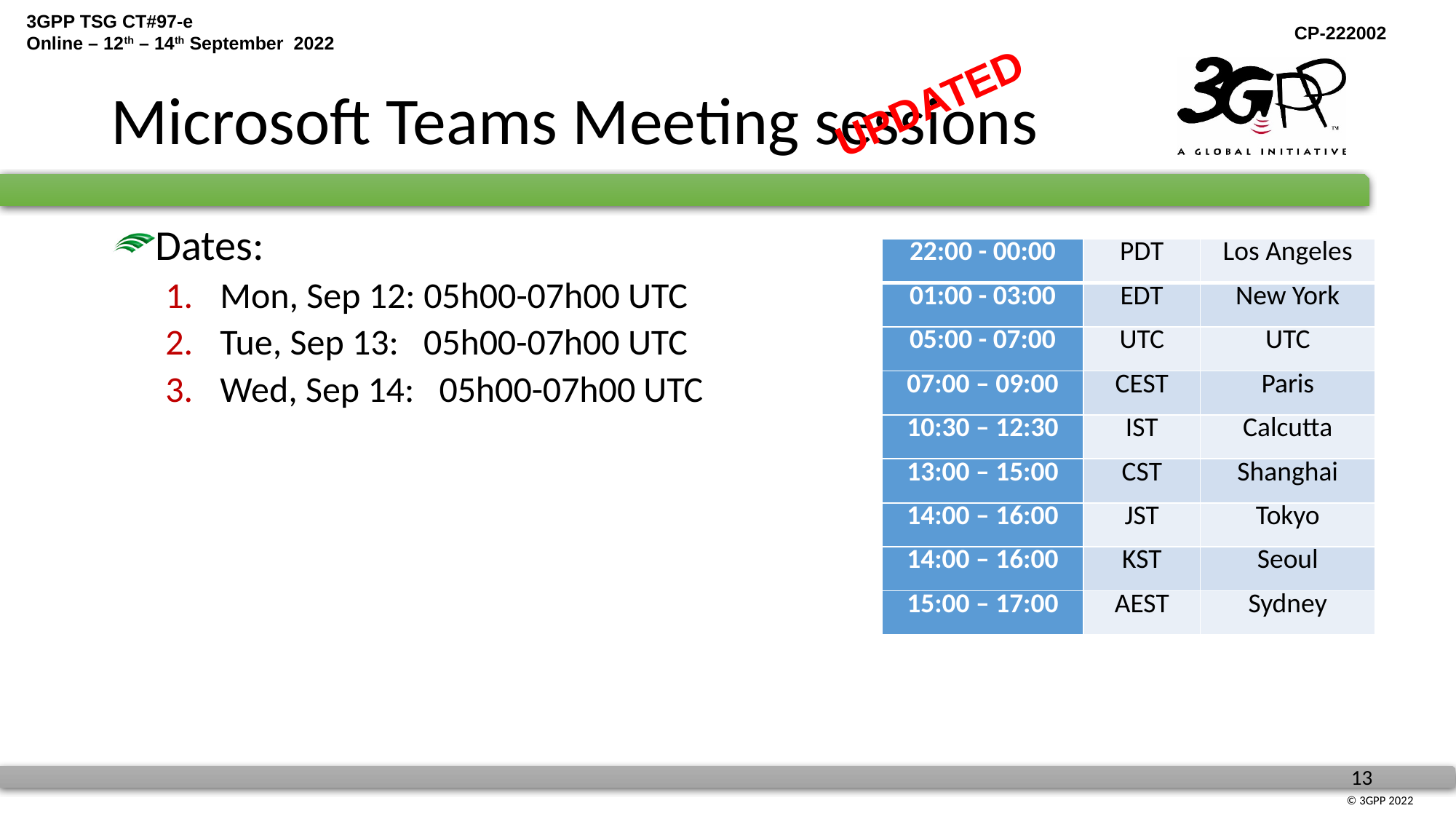

# Microsoft Teams Meeting sessions
UPDATED
Dates:
Mon, Sep 12: 05h00-07h00 UTC
Tue, Sep 13:   05h00-07h00 UTC
Wed, Sep 14:   05h00-07h00 UTC

| 22:00 - 00:00 | PDT | Los Angeles |
| --- | --- | --- |
| 01:00 - 03:00 | EDT | New York |
| 05:00 - 07:00 | UTC | UTC |
| 07:00 – 09:00 | CEST | Paris |
| 10:30 – 12:30 | IST | Calcutta |
| 13:00 – 15:00 | CST | Shanghai |
| 14:00 – 16:00 | JST | Tokyo |
| 14:00 – 16:00 | KST | Seoul |
| 15:00 – 17:00 | AEST | Sydney |